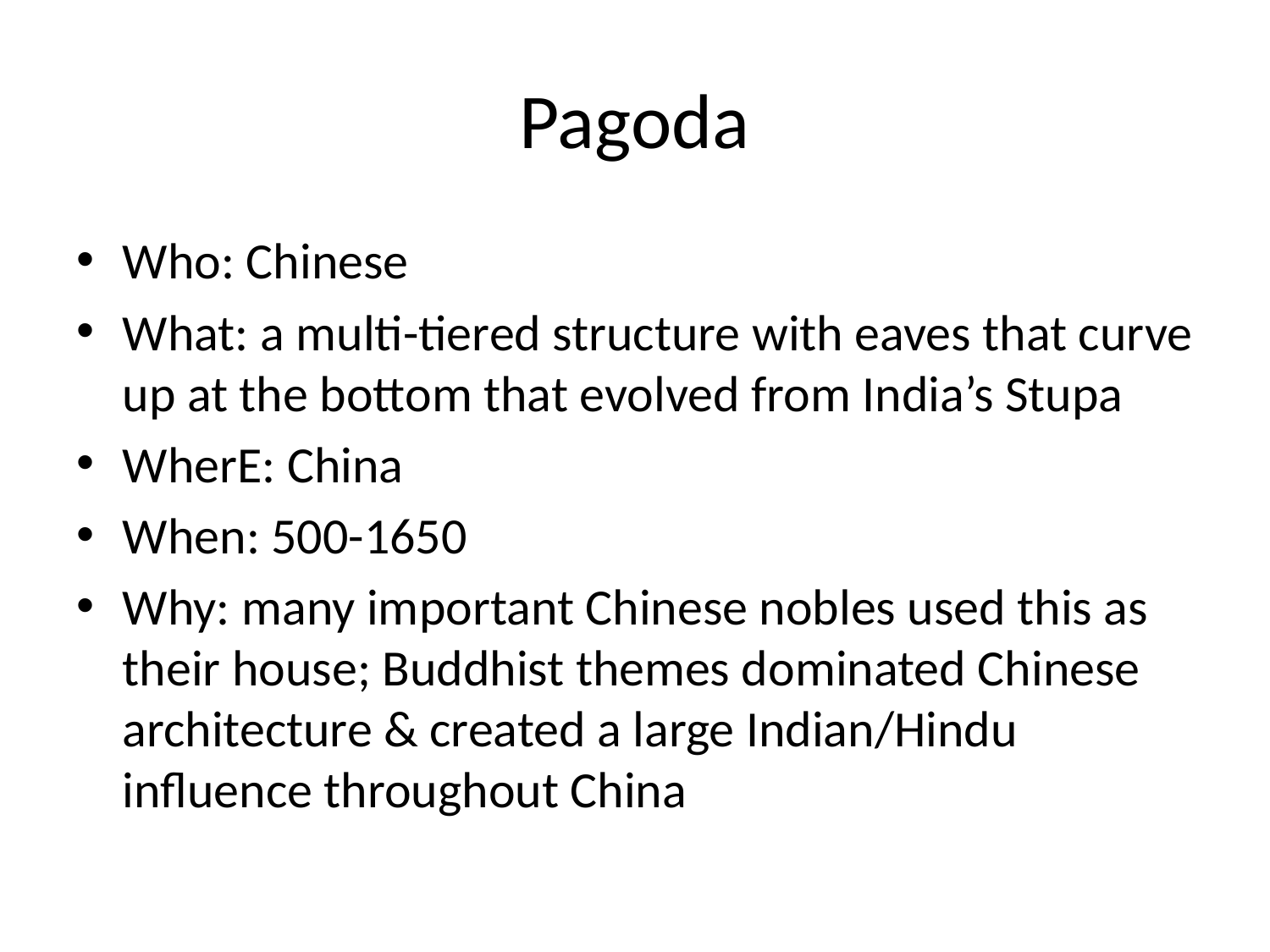

# Pagoda
Who: Chinese
What: a multi-tiered structure with eaves that curve up at the bottom that evolved from India’s Stupa
WherE: China
When: 500-1650
Why: many important Chinese nobles used this as their house; Buddhist themes dominated Chinese architecture & created a large Indian/Hindu influence throughout China